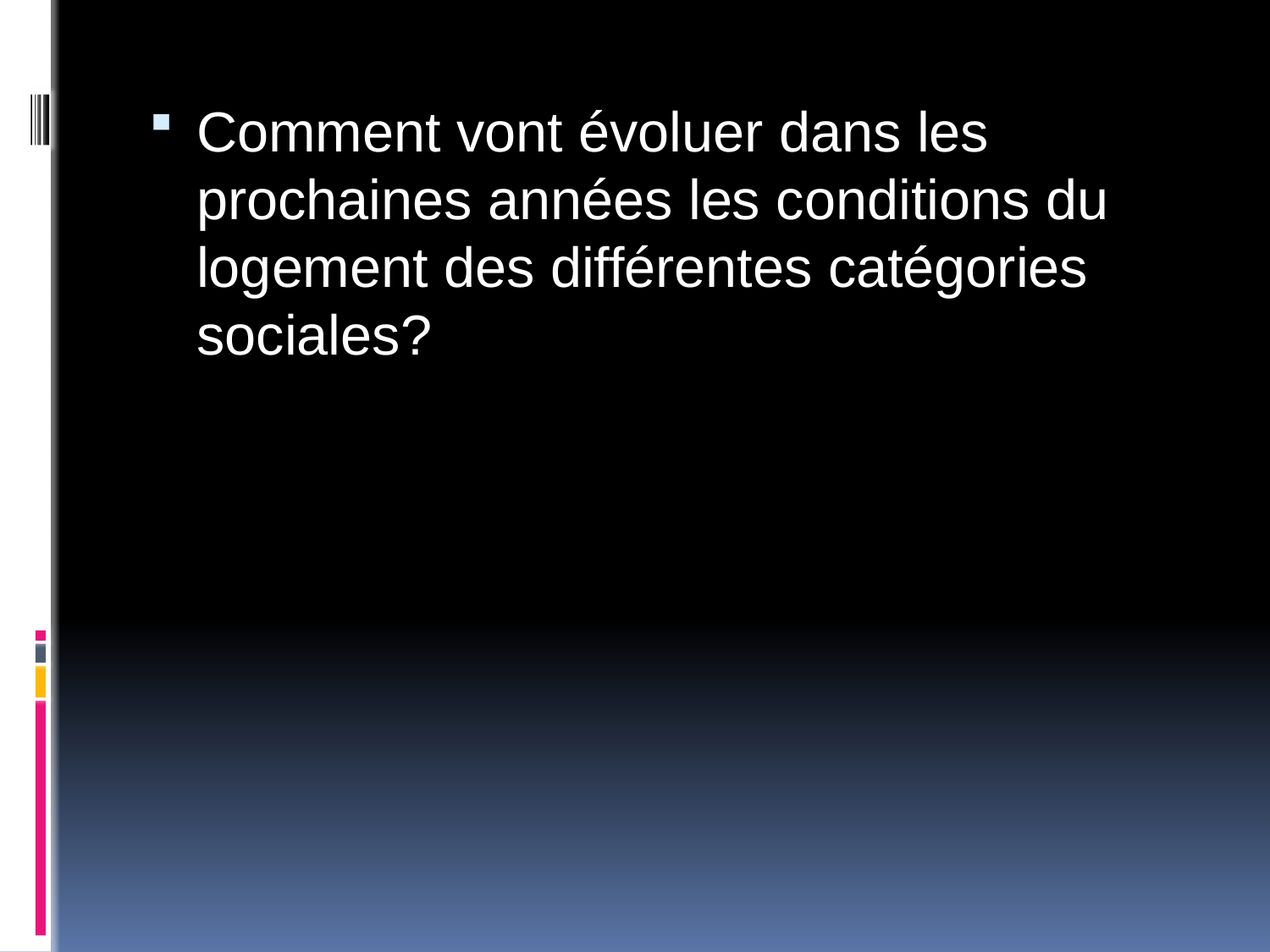

#
Comment vont évoluer dans les prochaines années les conditions du logement des différentes catégories sociales?